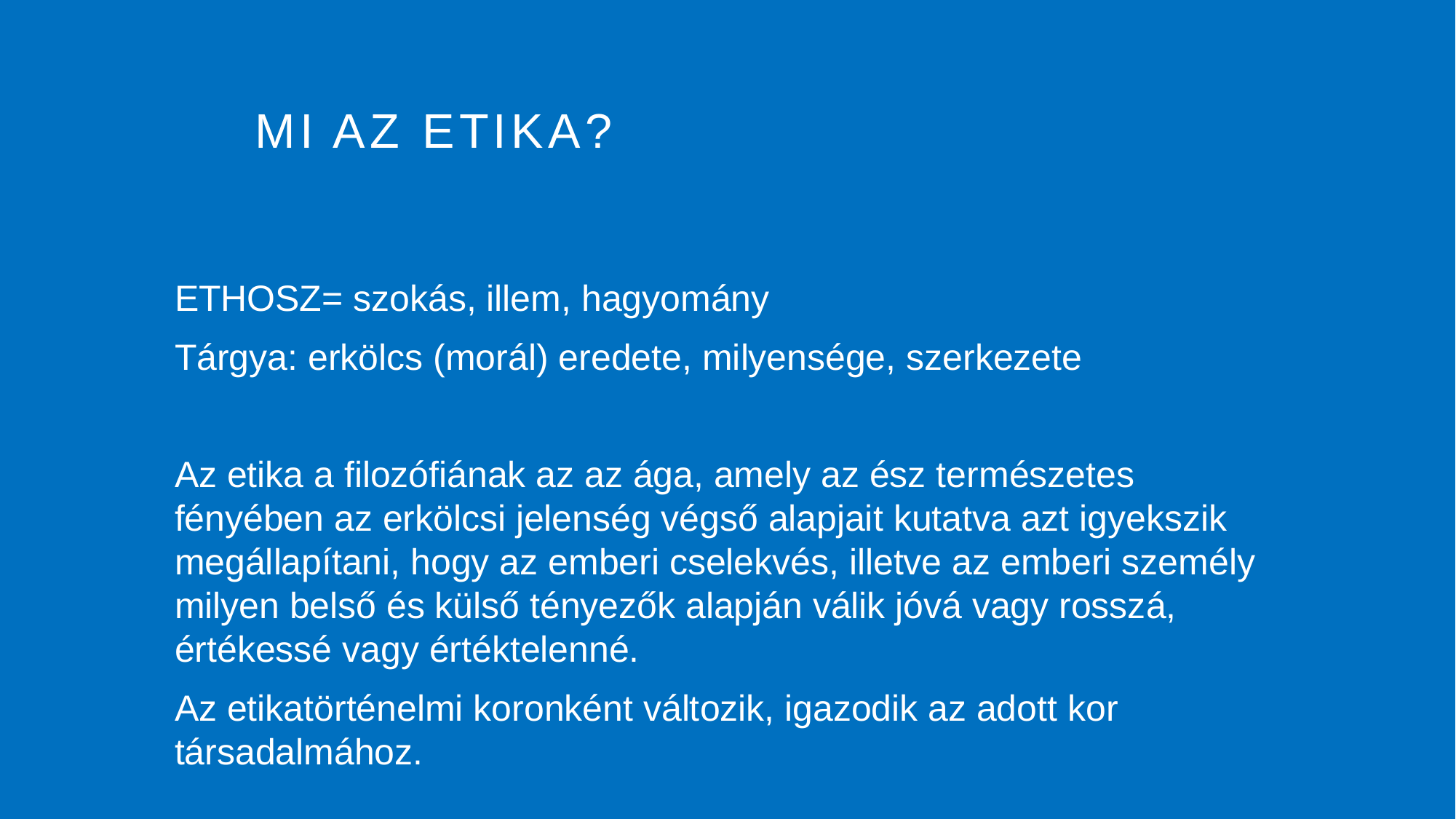

# Mi az etika?
ETHOSZ= szokás, illem, hagyomány
Tárgya: erkölcs (morál) eredete, milyensége, szerkezete

Az etika a filozófiának az az ága, amely az ész természetes fényében az erkölcsi jelenség végső alapjait kutatva azt igyekszik megállapítani, hogy az emberi cselekvés, illetve az emberi személy milyen belső és külső tényezők alapján válik jóvá vagy rosszá, értékessé vagy értéktelenné.
Az etikatörténelmi koronként változik, igazodik az adott kor társadalmához.